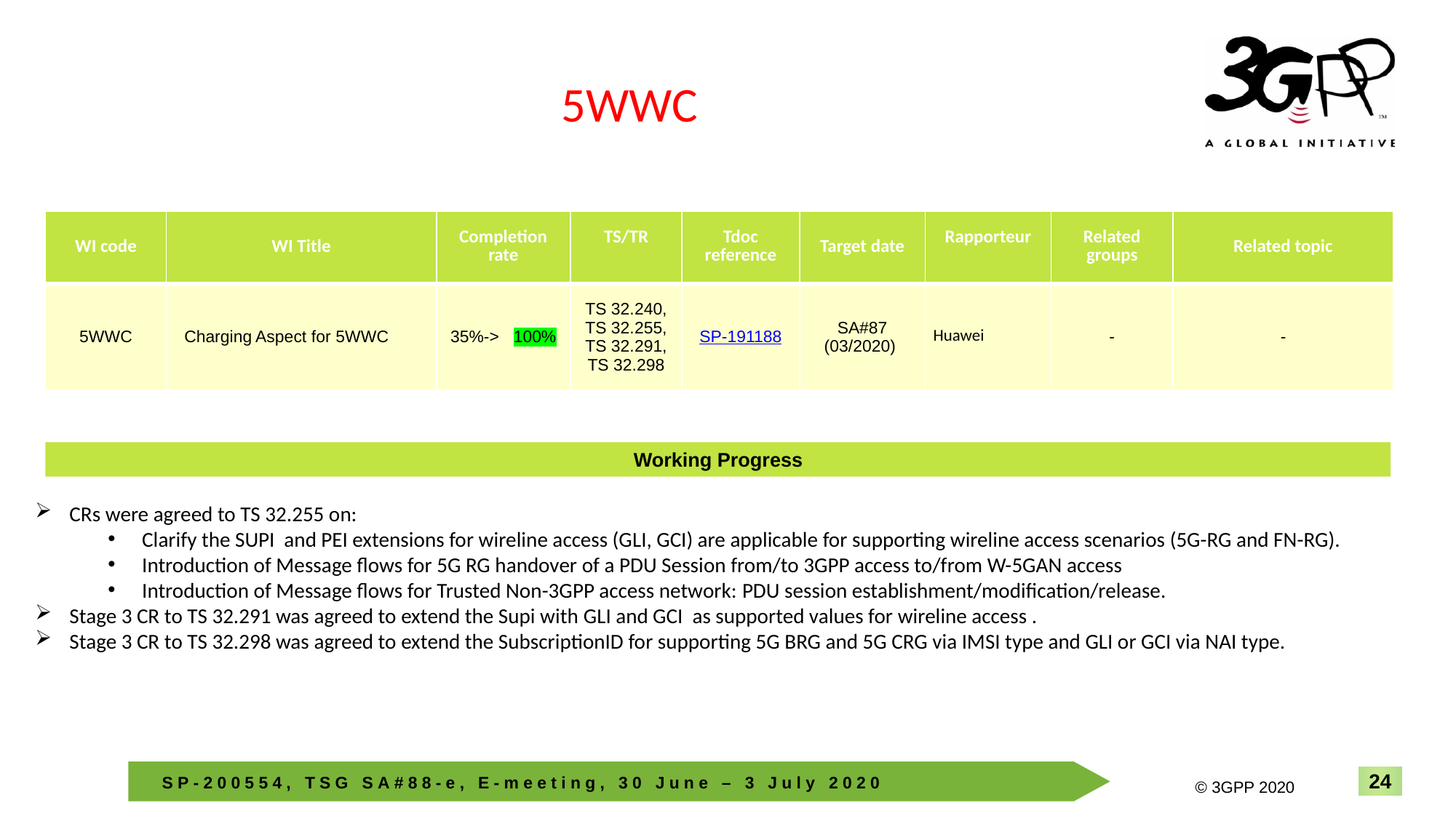

5WWC
| WI code | WI Title | Completion rate | TS/TR | Tdoc reference | Target date | Rapporteur | Related groups | Related topic |
| --- | --- | --- | --- | --- | --- | --- | --- | --- |
| 5WWC | Charging Aspect for 5WWC | 35%-> 100% | TS 32.240, TS 32.255, TS 32.291, TS 32.298 | SP-191188 | SA#87 (03/2020) | Huawei | - | - |
Working Progress
CRs were agreed to TS 32.255 on:
Clarify the SUPI  and PEI extensions for wireline access (GLI, GCI) are applicable for supporting wireline access scenarios (5G-RG and FN-RG).
Introduction of Message flows for 5G RG handover of a PDU Session from/to 3GPP access to/from W-5GAN access
Introduction of Message flows for Trusted Non-3GPP access network: PDU session establishment/modification/release.
Stage 3 CR to TS 32.291 was agreed to extend the Supi with GLI and GCI  as supported values for wireline access .
Stage 3 CR to TS 32.298 was agreed to extend the SubscriptionID for supporting 5G BRG and 5G CRG via IMSI type and GLI or GCI via NAI type.